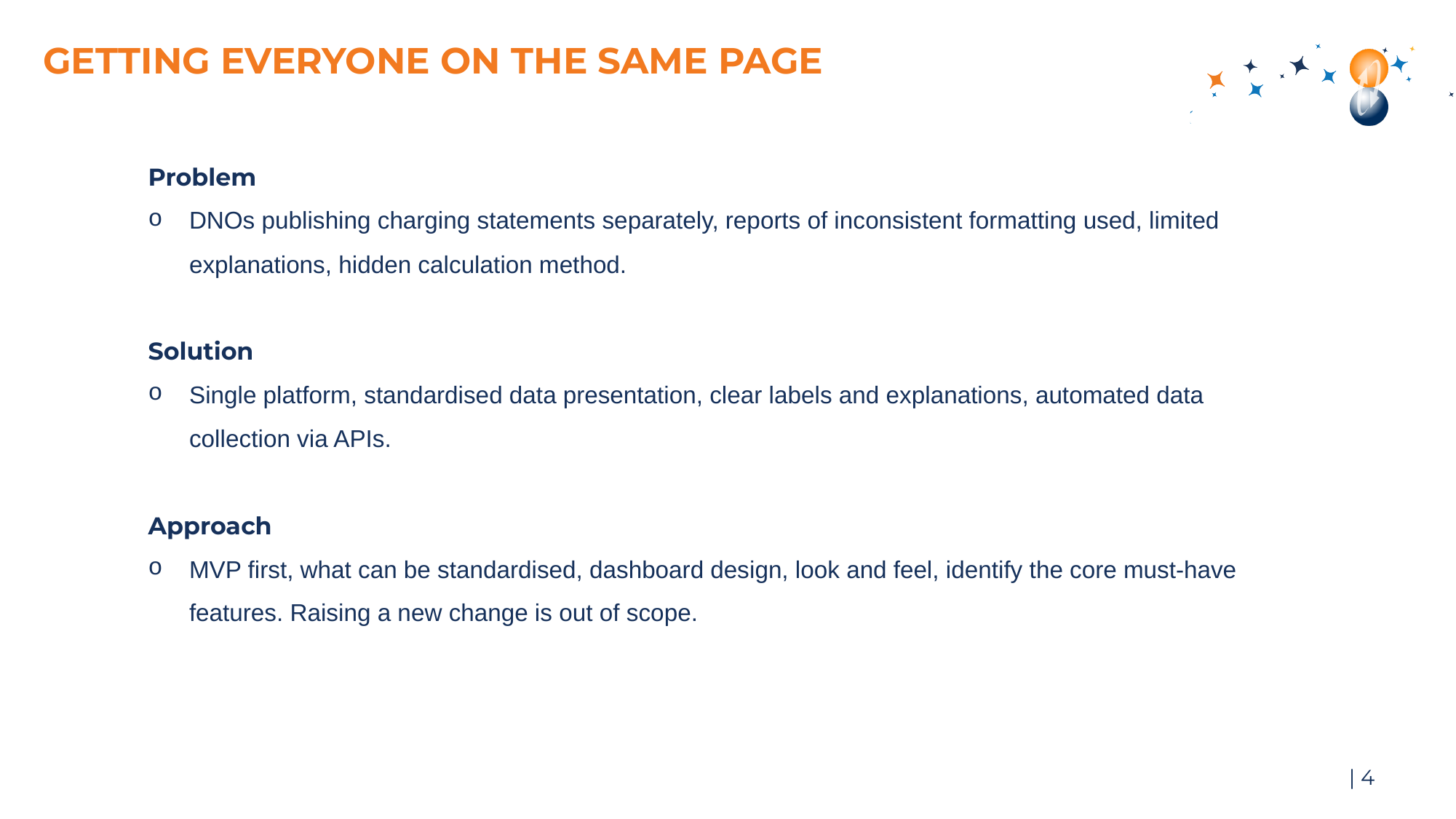

# GETTING EVERYONE ON THE SAME PAGE
Problem
DNOs publishing charging statements separately, reports of inconsistent formatting used, limited explanations, hidden calculation method.

Solution
Single platform, standardised data presentation, clear labels and explanations, automated data collection via APIs.

Approach
MVP first, what can be standardised, dashboard design, look and feel, identify the core must-have features. Raising a new change is out of scope.